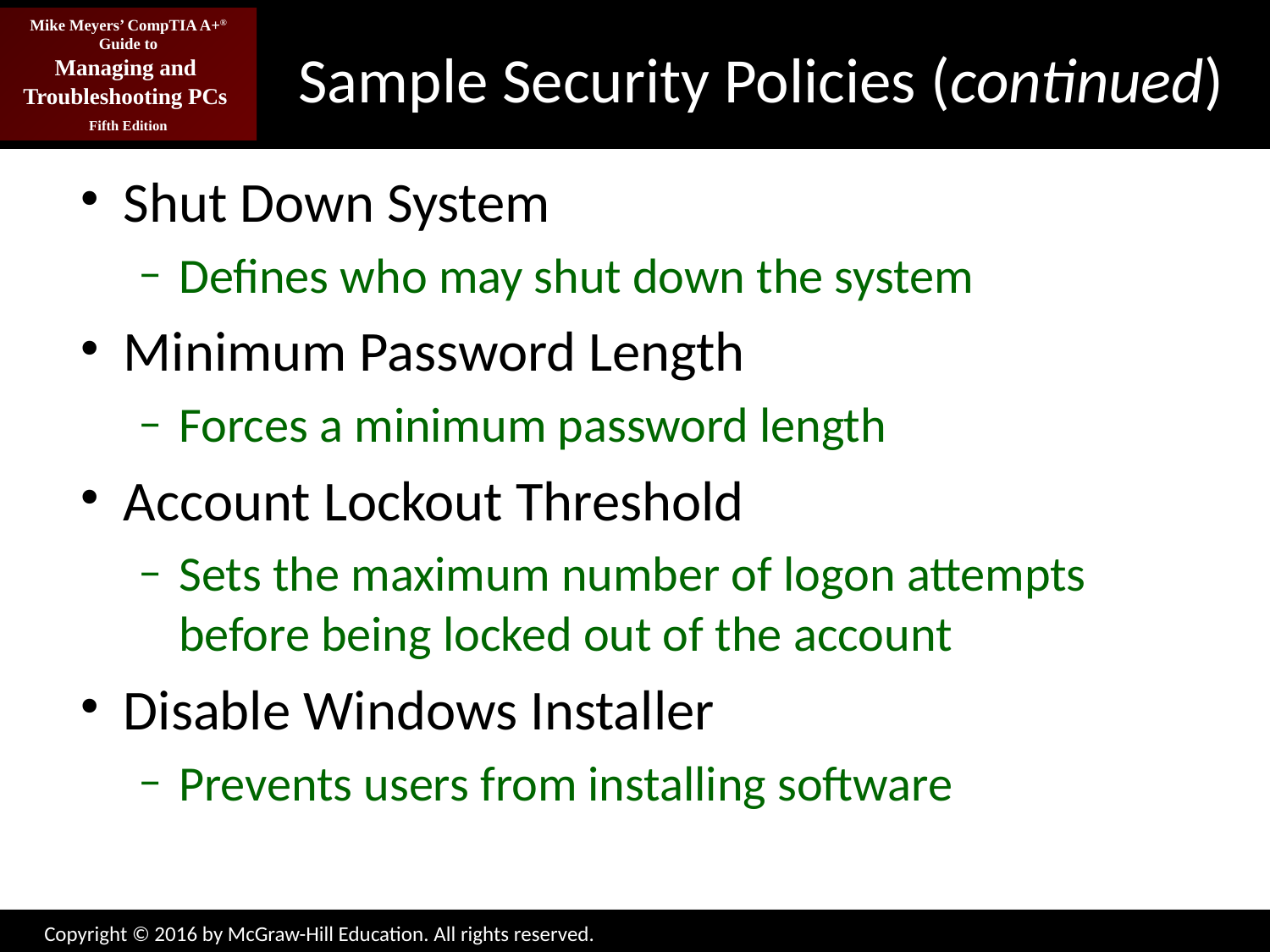

# Sample Security Policies (continued)
Shut Down System
Defines who may shut down the system
Minimum Password Length
Forces a minimum password length
Account Lockout Threshold
Sets the maximum number of logon attempts before being locked out of the account
Disable Windows Installer
Prevents users from installing software